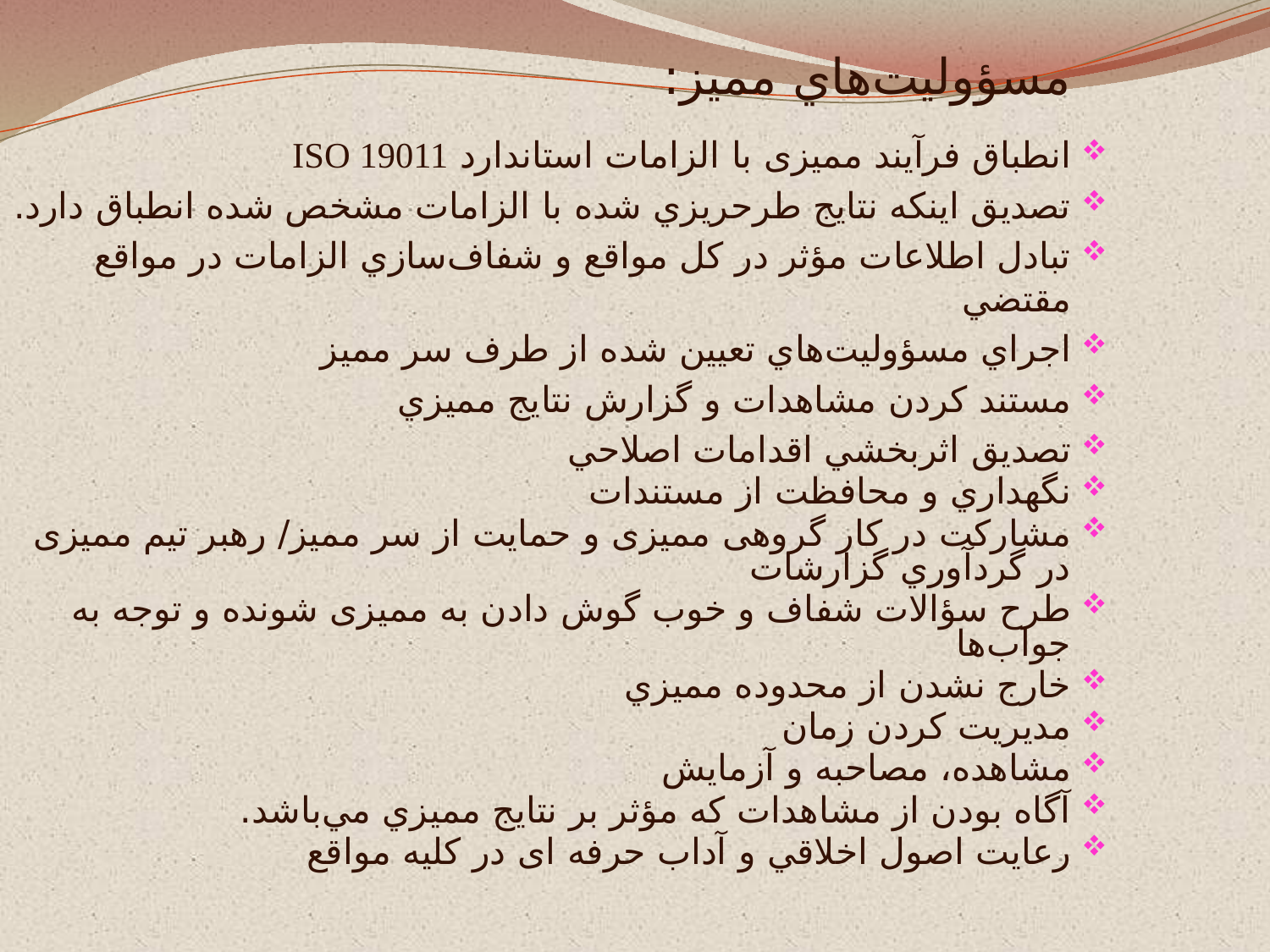

# مسؤوليت‌هاي مميز:
انطباق فرآیند ممیزی با الزامات استاندارد ISO 19011
تصديق اينكه نتايج طرحريزي شده با الزامات مشخص شده انطباق دارد.
تبادل اطلاعات مؤثر در كل مواقع و شفاف‌سازي الزامات در مواقع مقتضي
اجراي مسؤوليت‌هاي تعيين شده از طرف سر ممیز
مستند كردن مشاهدات و گزارش نتايج مميزي
تصديق اثربخشي اقدامات اصلاحي
نگهداري و محافظت از مستندات
مشاركت در کار گروهی ممیزی و حمايت از سر مميز/ رهبر تيم ممیزی در گردآوري گزارشات
طرح سؤالات شفاف و خوب گوش دادن به ممیزی شونده و توجه به جواب‌ها
خارج نشدن از محدوده مميزي
مديريت كردن زمان
مشاهده، مصاحبه و آزمايش
آگاه بودن از مشاهدات كه مؤثر بر نتايج مميزي مي‌باشد.
رعايت اصول اخلاقي و آداب حرفه ای در كليه مواقع